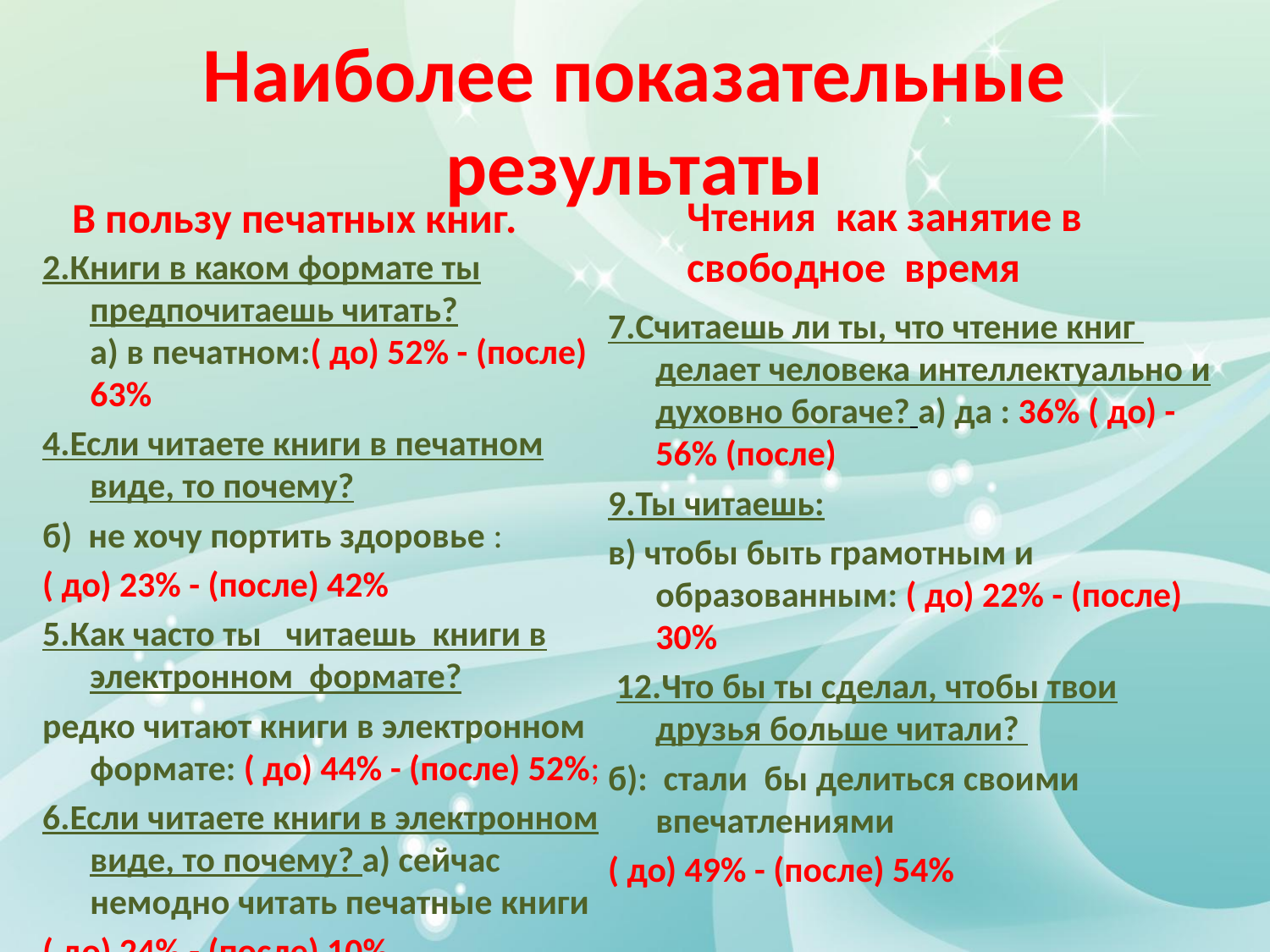

# Наиболее показательные результаты
В пользу печатных книг.
Чтения  как занятие в свободное  время
2.Книги в каком формате ты предпочитаешь читать?
а) в печатном:( до) 52% - (после) 63%
4.Если читаете книги в печатном виде, то почему?
б)  не хочу портить здоровье :
( до) 23% - (после) 42%
5.Как часто ты   читаешь  книги в электронном  формате?
редко читают книги в электронном формате: ( до) 44% - (после) 52%;
6.Если читаете книги в электронном виде, то почему? а) сейчас немодно читать печатные книги
( до) 24% - (после) 10%
7.Считаешь ли ты, что чтение книг  делает человека интеллектуально и духовно богаче? а) да : 36% ( до) - 56% (после)
9.Ты читаешь:
в) чтобы быть грамотным и образованным: ( до) 22% - (после) 30%
 12.Что бы ты сделал, чтобы твои друзья больше читали?
б):  стали  бы делиться своими впечатлениями
( до) 49% - (после) 54%